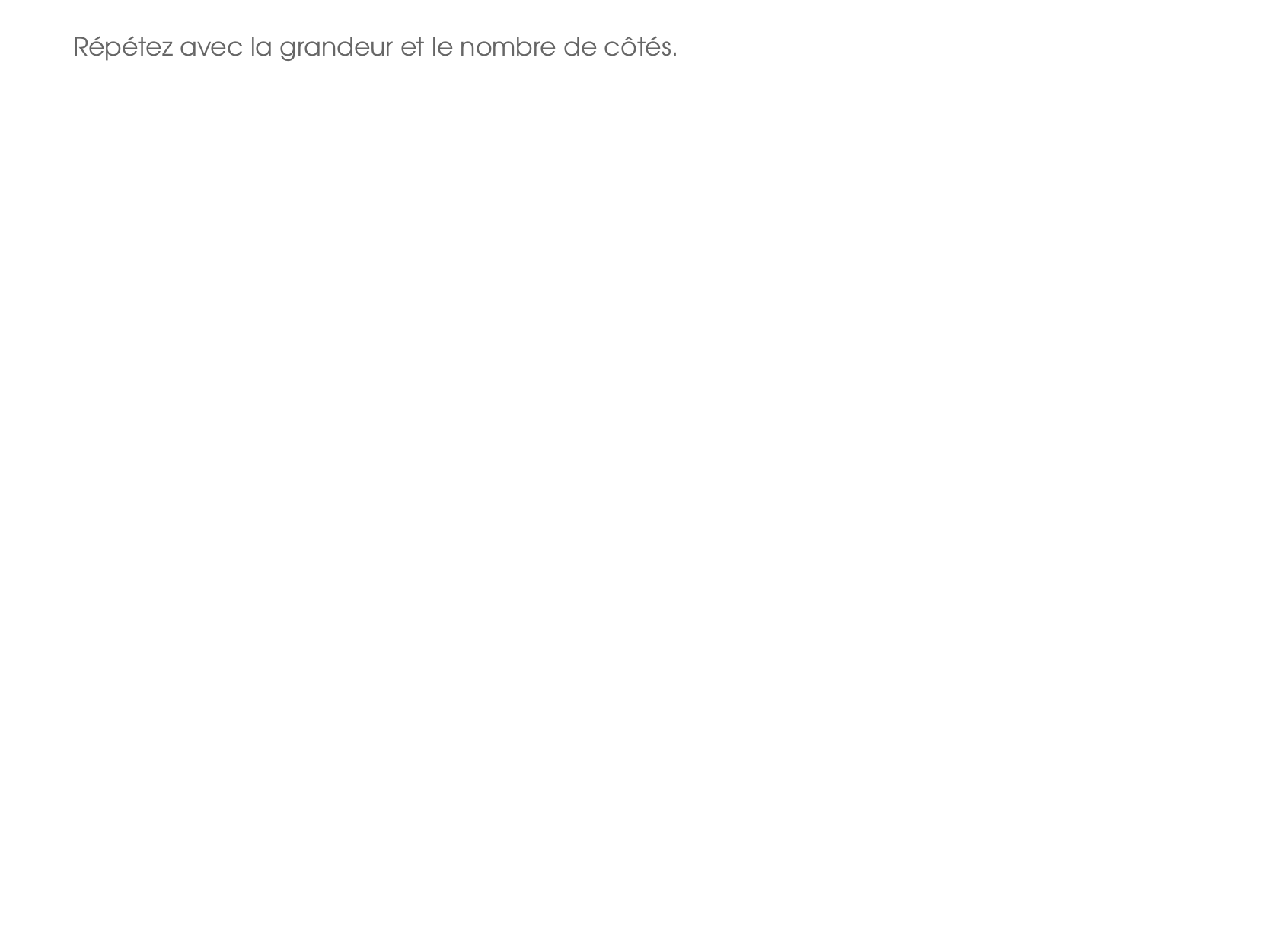

Répétez avec la grandeur et le nombre de côtés.